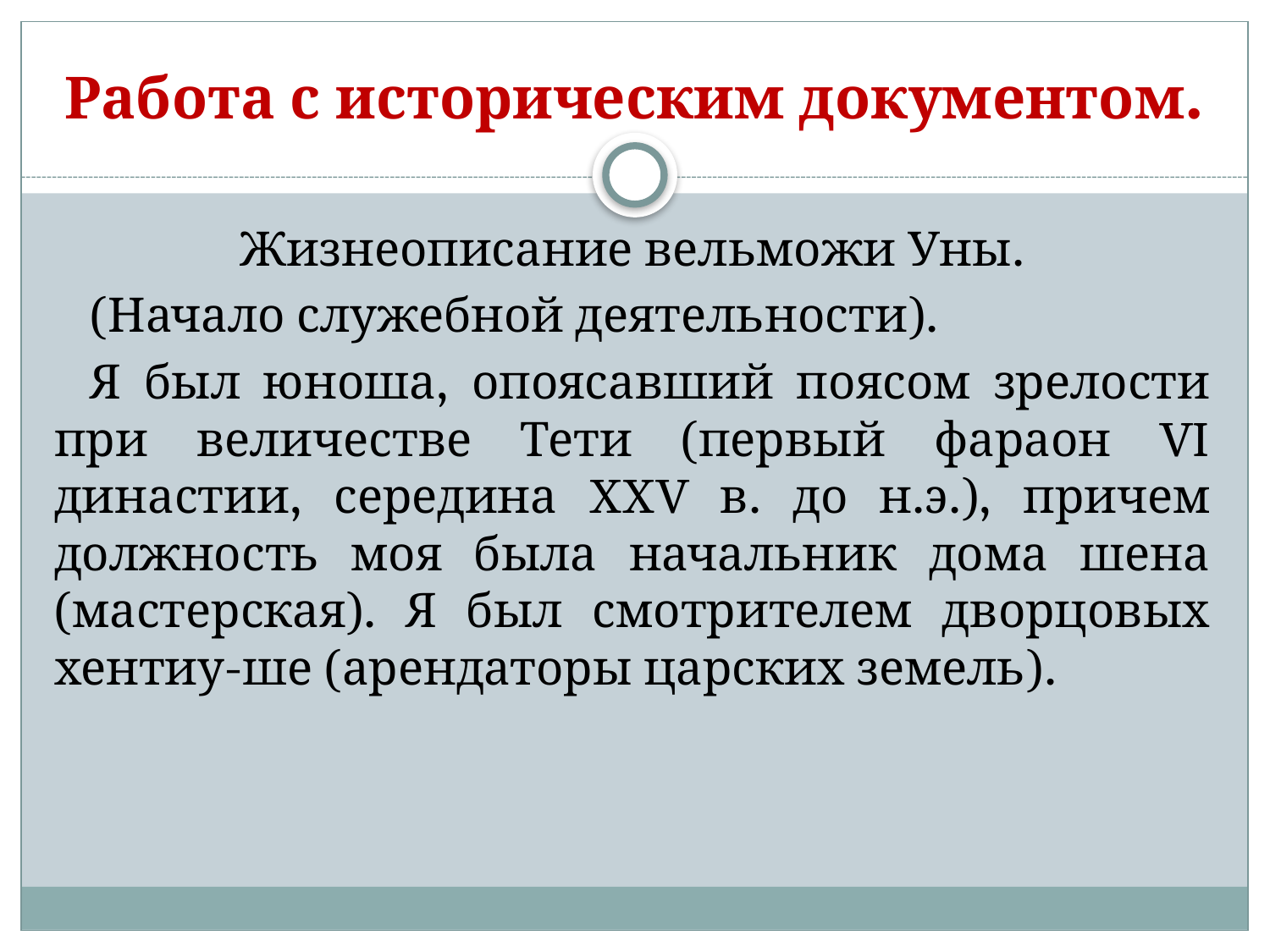

# Работа с историческим документом.
Жизнеописание вельможи Уны.
(Начало служебной деятельности).
Я был юноша, опоясавший поясом зрелости при величестве Тети (первый фараон VI династии, середина XXV в. до н.э.), причем должность моя была начальник дома шена (мастерская). Я был смотрителем дворцовых хентиу-ше (арендаторы царских земель).